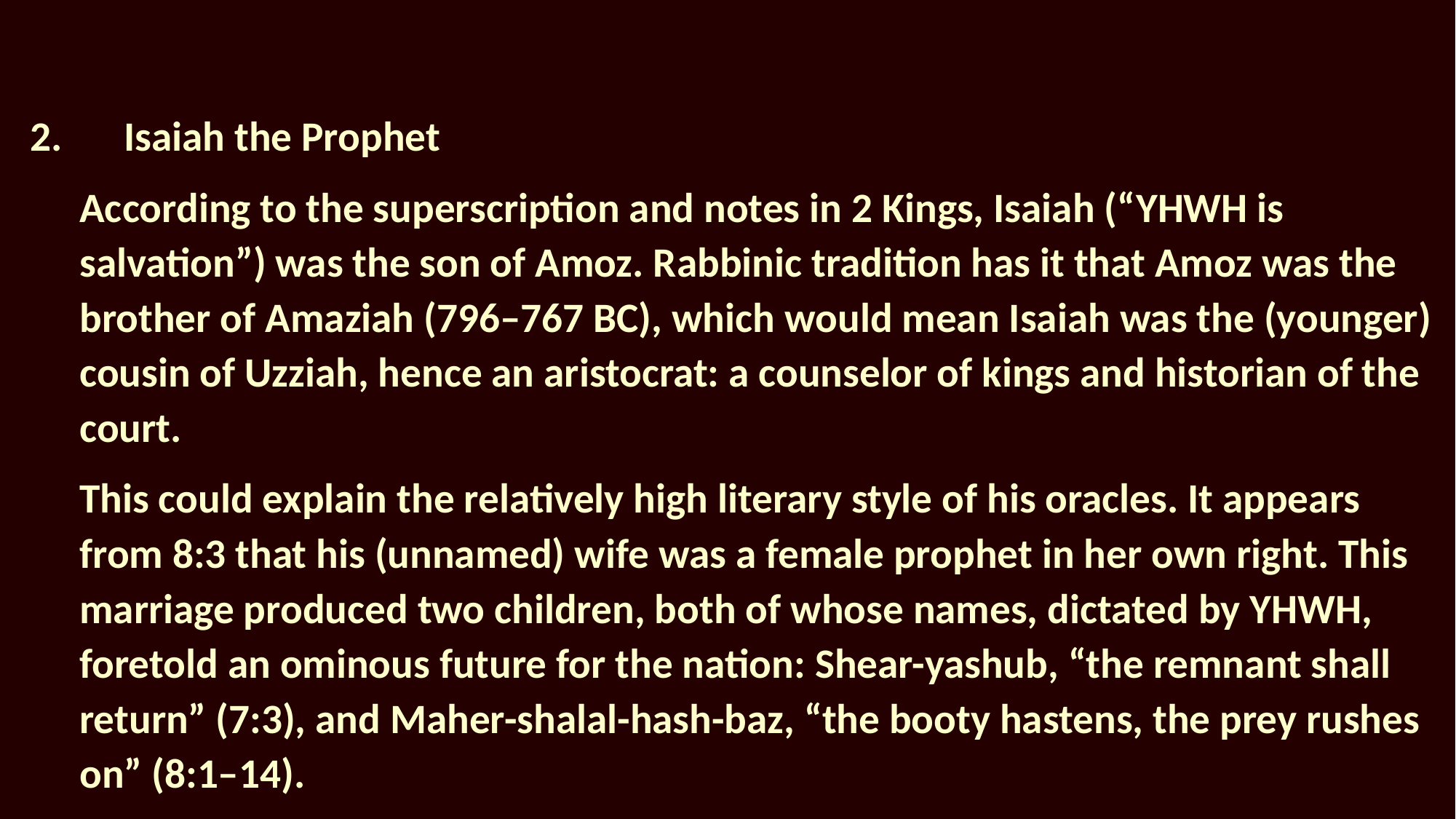

2.		Isaiah the Prophet
According to the superscription and notes in 2 Kings, Isaiah (“YHWH is salvation”) was the son of Amoz. Rabbinic tradition has it that Amoz was the brother of Amaziah (796–767 BC), which would mean Isaiah was the (younger) cousin of Uzziah, hence an aristocrat: a counselor of kings and historian of the court.
This could explain the relatively high literary style of his oracles. It appears from 8:3 that his (unnamed) wife was a female prophet in her own right. This marriage produced two children, both of whose names, dictated by YHWH, foretold an ominous future for the nation: Shear-yashub, “the remnant shall return” (7:3), and Maher-shalal-hash-baz, “the booty hastens, the prey rushes on” (8:1–14).